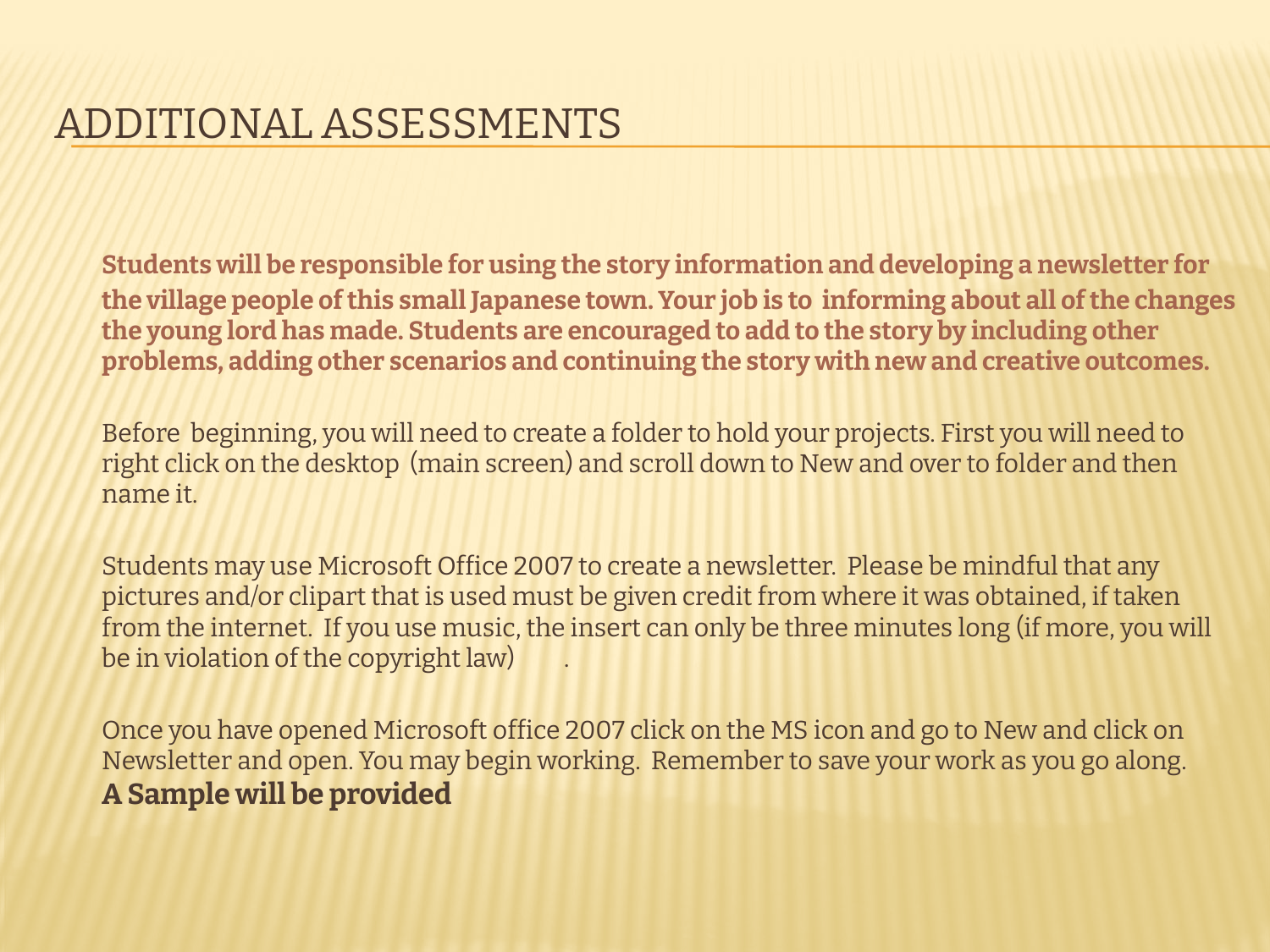

# Additional assessments
	Students will be responsible for using the story information and developing a newsletter for the village people of this small Japanese town. Your job is to  informing about all of the changes the young lord has made. Students are encouraged to add to the story by including other problems, adding other scenarios and continuing the story with new and creative outcomes.

	Before  beginning, you will need to create a folder to hold your projects. First you will need to  right click on the desktop  (main screen) and scroll down to New and over to folder and then name it.

	Students may use Microsoft Office 2007 to create a newsletter.  Please be mindful that any pictures and/or clipart that is used must be given credit from where it was obtained, if taken from the internet.  If you use music, the insert can only be three minutes long (if more, you will be in violation of the copyright law)	.

	Once you have opened Microsoft office 2007 click on the MS icon and go to New and click on Newsletter and open. You may begin working.  Remember to save your work as you go along.	A Sample will be provided